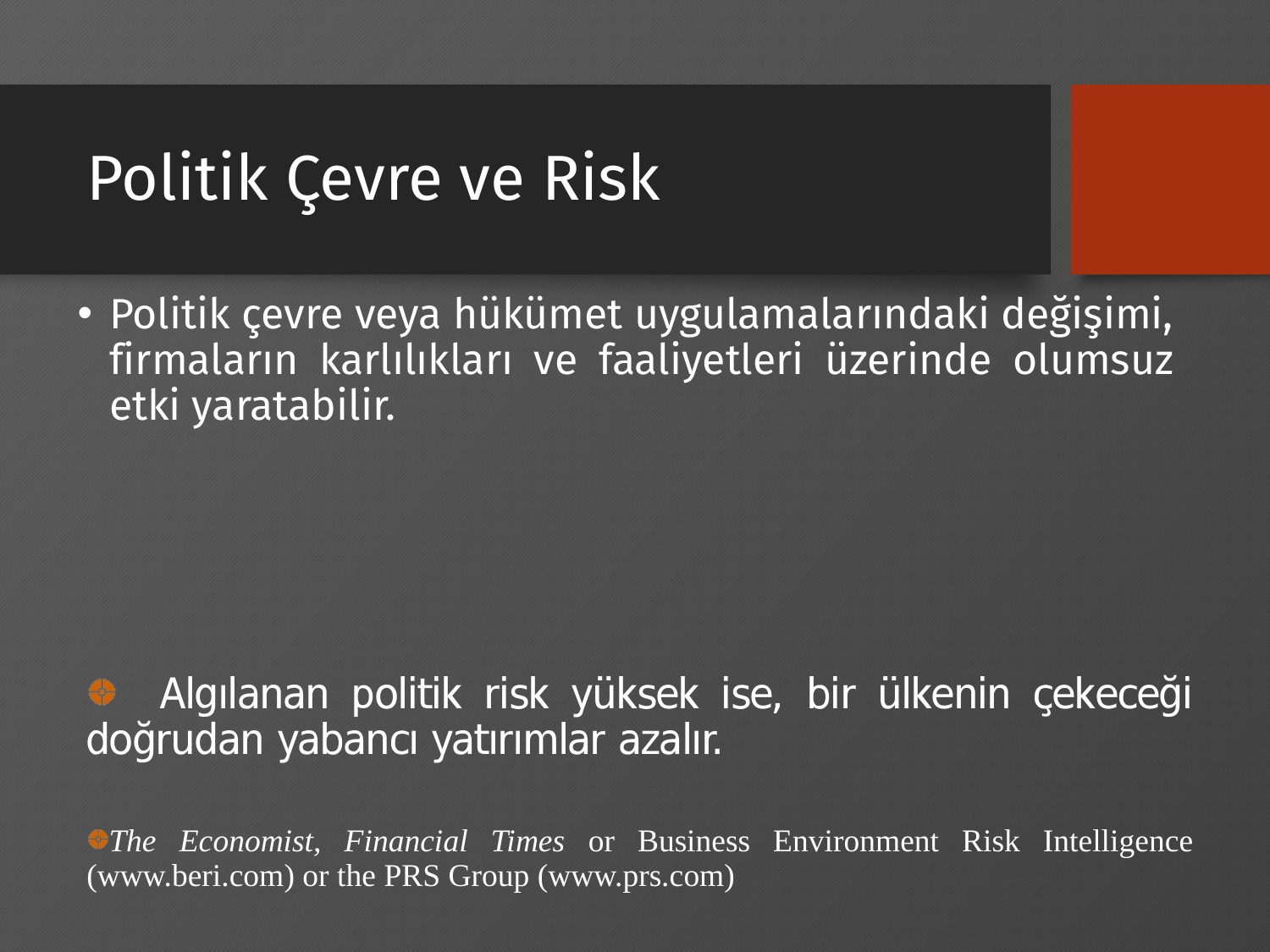

# Politik Çevre ve Risk
Politik çevre veya hükümet uygulamalarındaki değişimi, firmaların karlılıkları ve faaliyetleri üzerinde olumsuz etki yaratabilir.
  Algılanan politik risk yüksek ise, bir ülkenin çekeceği doğrudan yabancı yatırımlar azalır.

The Economist, Financial Times or Business Environment Risk Intelligence (www.beri.com) or the PRS Group (www.prs.com)